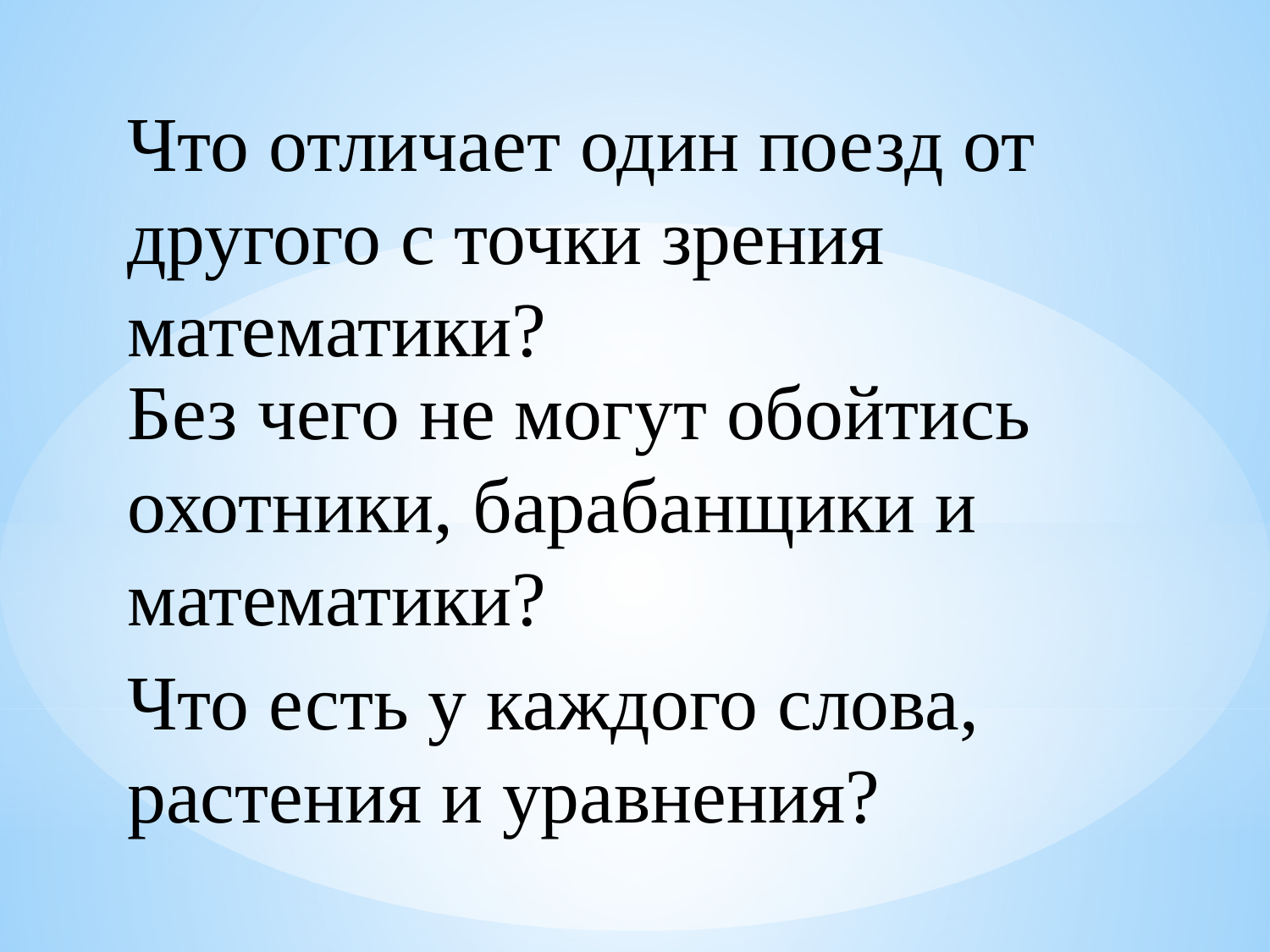

Что отличает один поезд от другого с точки зрения математики?
Без чего не могут обойтись охотники, барабанщики и математики?
Что есть у каждого слова, растения и уравнения?